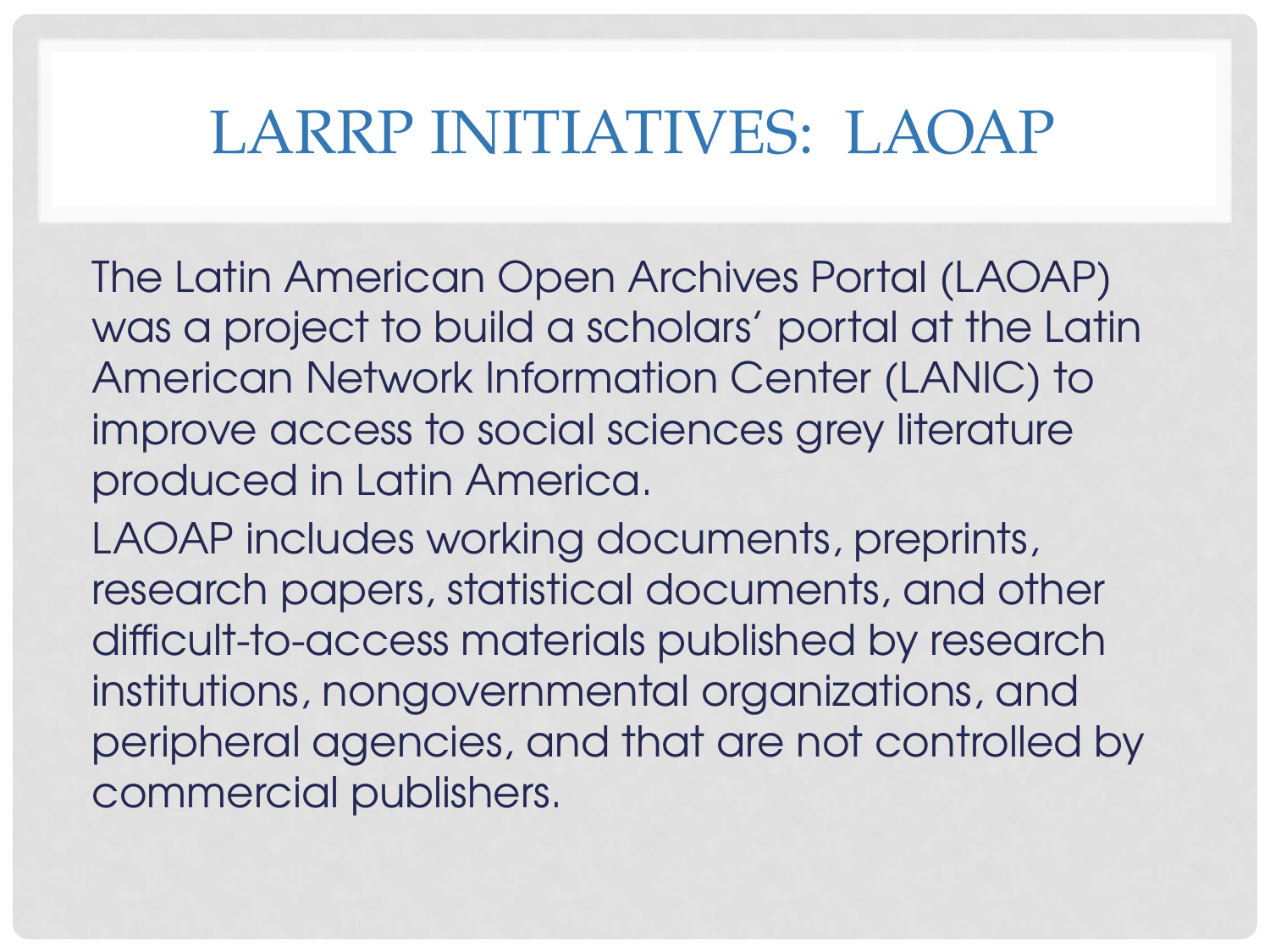

# LARRP Initiatives:  LAOAP
The Latin American Open Archives Portal (LAOAP) was a project to build a scholars’ portal at the Latin American Network Information Center (LANIC) to improve access to social sciences grey literature produced in Latin America.
LAOAP includes working documents, preprints, research papers, statistical documents, and other difficult-to-access materials published by research institutions, nongovernmental organizations, and peripheral agencies, and that are not controlled by commercial publishers.